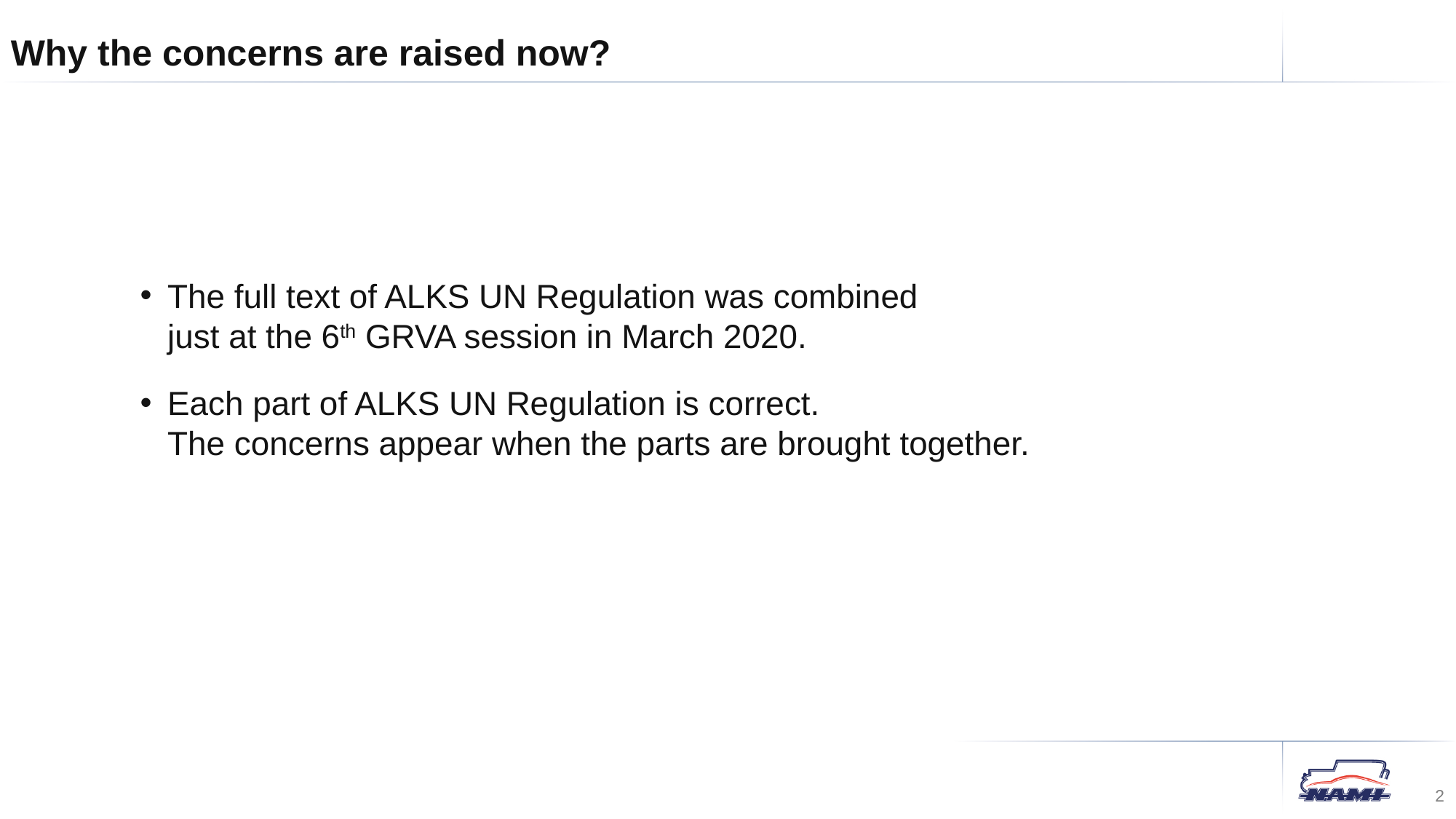

Why the concerns are raised now?
The full text of ALKS UN Regulation was combined
just at the 6th GRVA session in March 2020.
Each part of ALKS UN Regulation is correct.
The concerns appear when the parts are brought together.
2